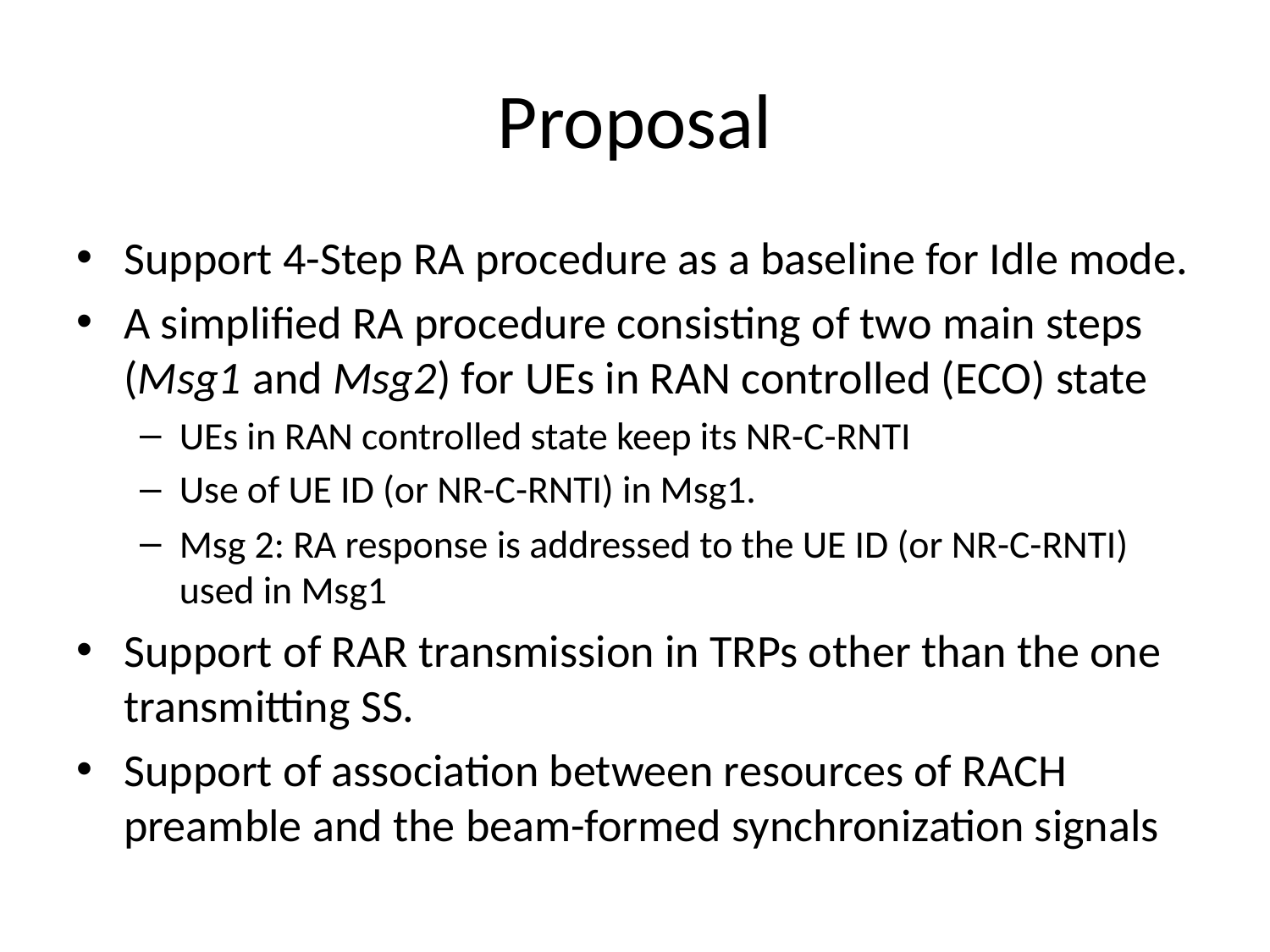

# Proposal
Support 4-Step RA procedure as a baseline for Idle mode.
A simplified RA procedure consisting of two main steps (Msg1 and Msg2) for UEs in RAN controlled (ECO) state
UEs in RAN controlled state keep its NR-C-RNTI
Use of UE ID (or NR-C-RNTI) in Msg1.
Msg 2: RA response is addressed to the UE ID (or NR-C-RNTI) used in Msg1
Support of RAR transmission in TRPs other than the one transmitting SS.
Support of association between resources of RACH preamble and the beam-formed synchronization signals